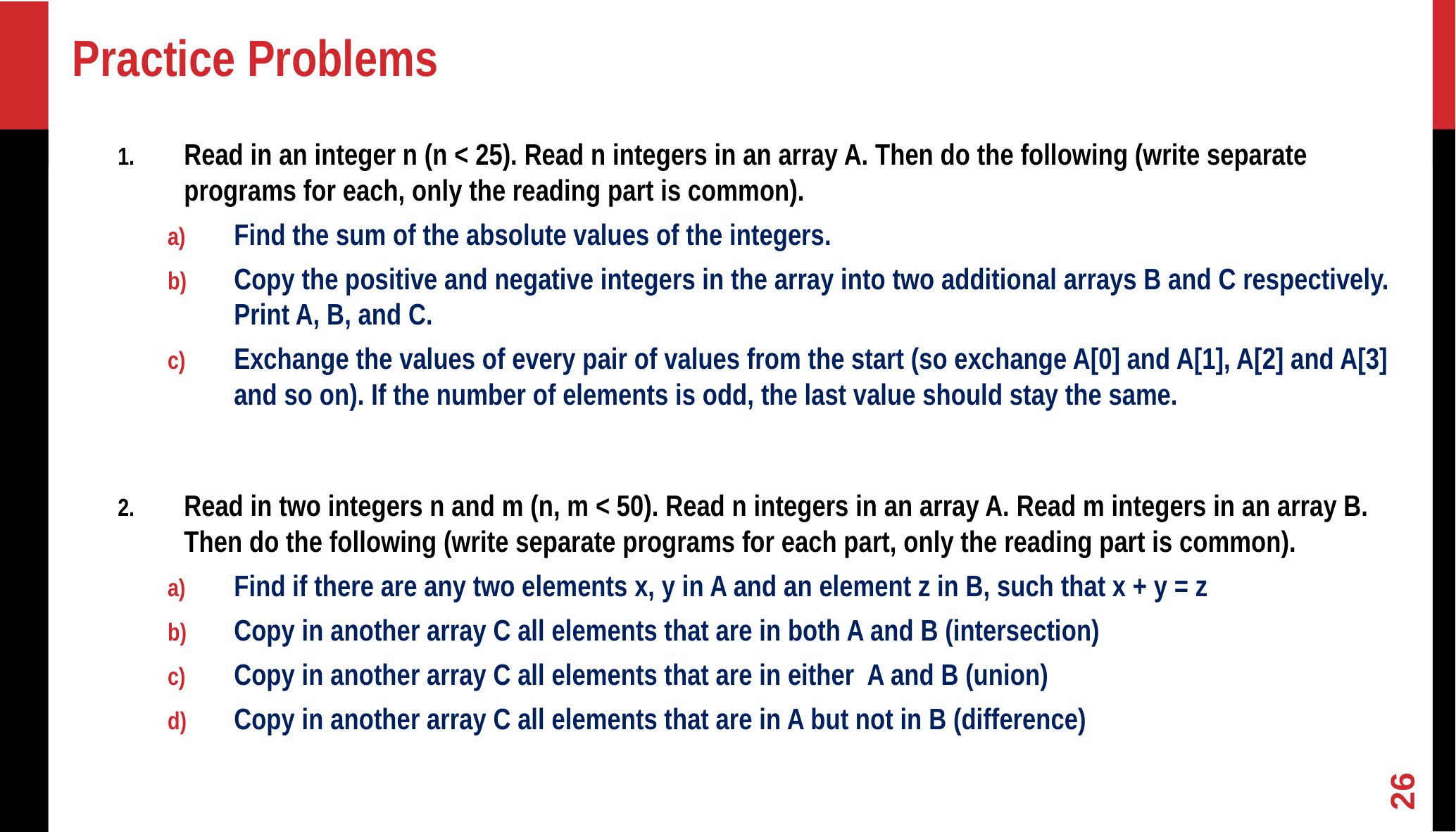

Practice Problems
Read in an integer n (n < 25). Read n integers in an array A. Then do the following (write separate programs for each, only the reading part is common).
Find the sum of the absolute values of the integers.
Copy the positive and negative integers in the array into two additional arrays B and C respectively. Print A, B, and C.
Exchange the values of every pair of values from the start (so exchange A[0] and A[1], A[2] and A[3] and so on). If the number of elements is odd, the last value should stay the same.

Read in two integers n and m (n, m < 50). Read n integers in an array A. Read m integers in an array B. Then do the following (write separate programs for each part, only the reading part is common).
Find if there are any two elements x, y in A and an element z in B, such that x + y = z
Copy in another array C all elements that are in both A and B (intersection)
Copy in another array C all elements that are in either  A and B (union)
Copy in another array C all elements that are in A but not in B (difference)

26